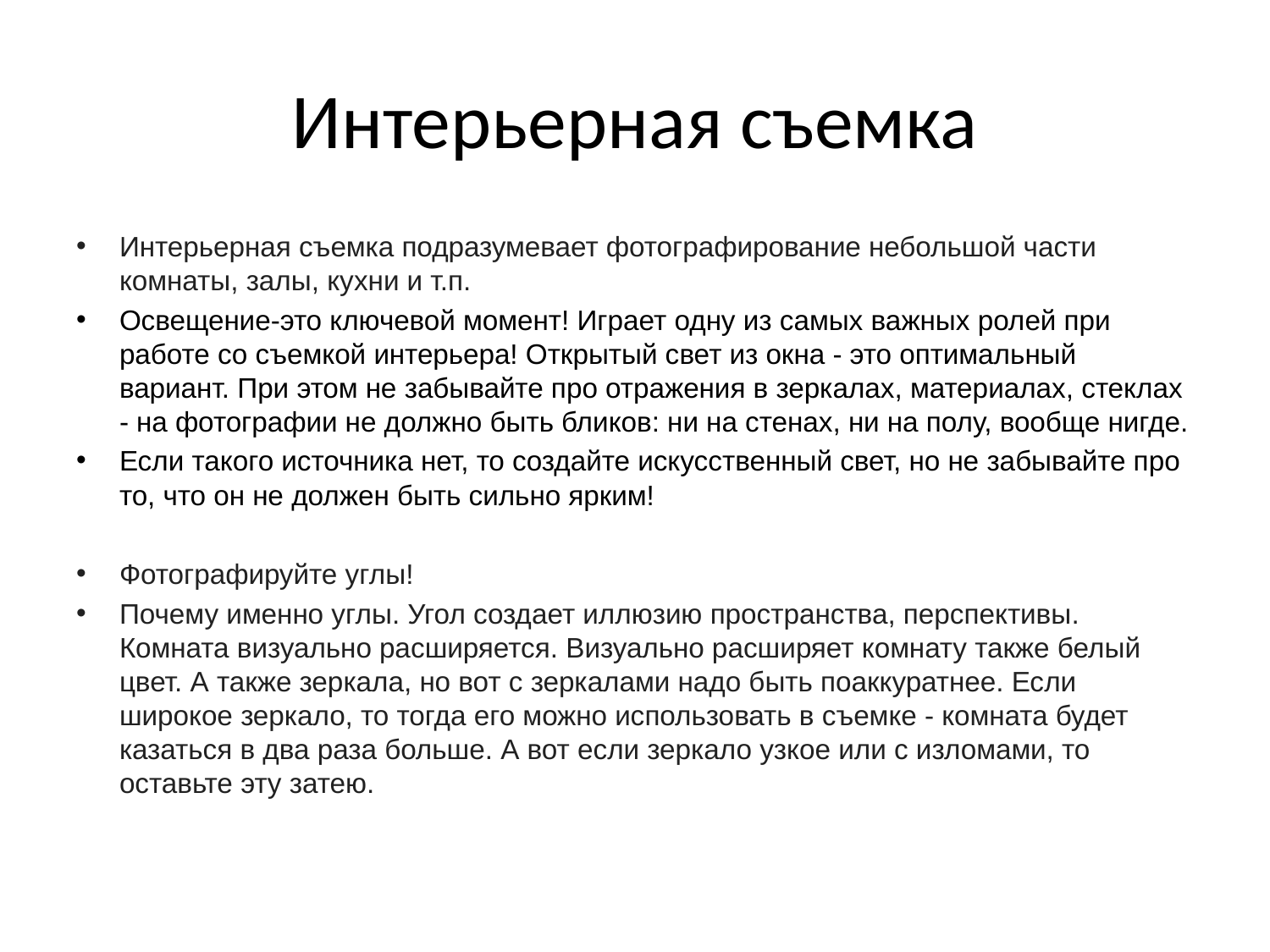

# Интерьерная съемка
Интерьерная съемка подразумевает фотографирование небольшой части комнаты, залы, кухни и т.п.
Освещение-это ключевой момент! Играет одну из самых важных ролей при работе со съемкой интерьера! Открытый свет из окна - это оптимальный вариант. При этом не забывайте про отражения в зеркалах, материалах, стеклах - на фотографии не должно быть бликов: ни на стенах, ни на полу, вообще нигде.
Если такого источника нет, то создайте искусственный свет, но не забывайте про то, что он не должен быть сильно ярким!

Фотографируйте углы!
Почему именно углы. Угол создает иллюзию пространства, перспективы. Комната визуально расширяется. Визуально расширяет комнату также белый цвет. А также зеркала, но вот с зеркалами надо быть поаккуратнее. Если широкое зеркало, то тогда его можно использовать в съемке - комната будет казаться в два раза больше. А вот если зеркало узкое или с изломами, то оставьте эту затею.